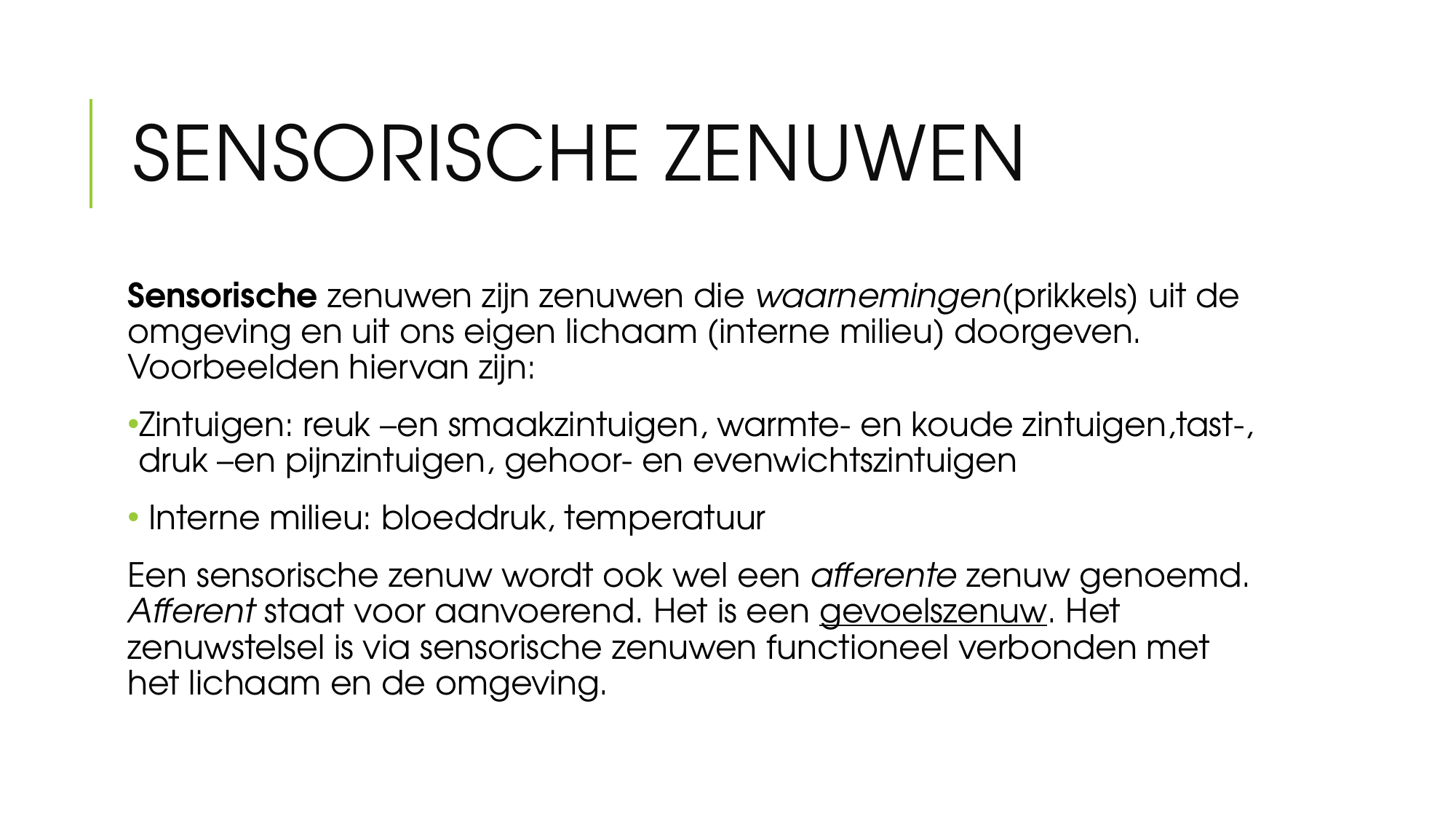

# Sensorische zenuwen
Sensorische zenuwen zijn zenuwen die waarnemingen(prikkels) uit de omgeving en uit ons eigen lichaam (interne milieu) doorgeven. Voorbeelden hiervan zijn:
Zintuigen: reuk –en smaakzintuigen, warmte- en koude zintuigen,tast-, druk –en pijnzintuigen, gehoor- en evenwichtszintuigen
 Interne milieu: bloeddruk, temperatuur
Een sensorische zenuw wordt ook wel een afferente zenuw genoemd. Afferent staat voor aanvoerend. Het is een gevoelszenuw. Het zenuwstelsel is via sensorische zenuwen functioneel verbonden met het lichaam en de omgeving.